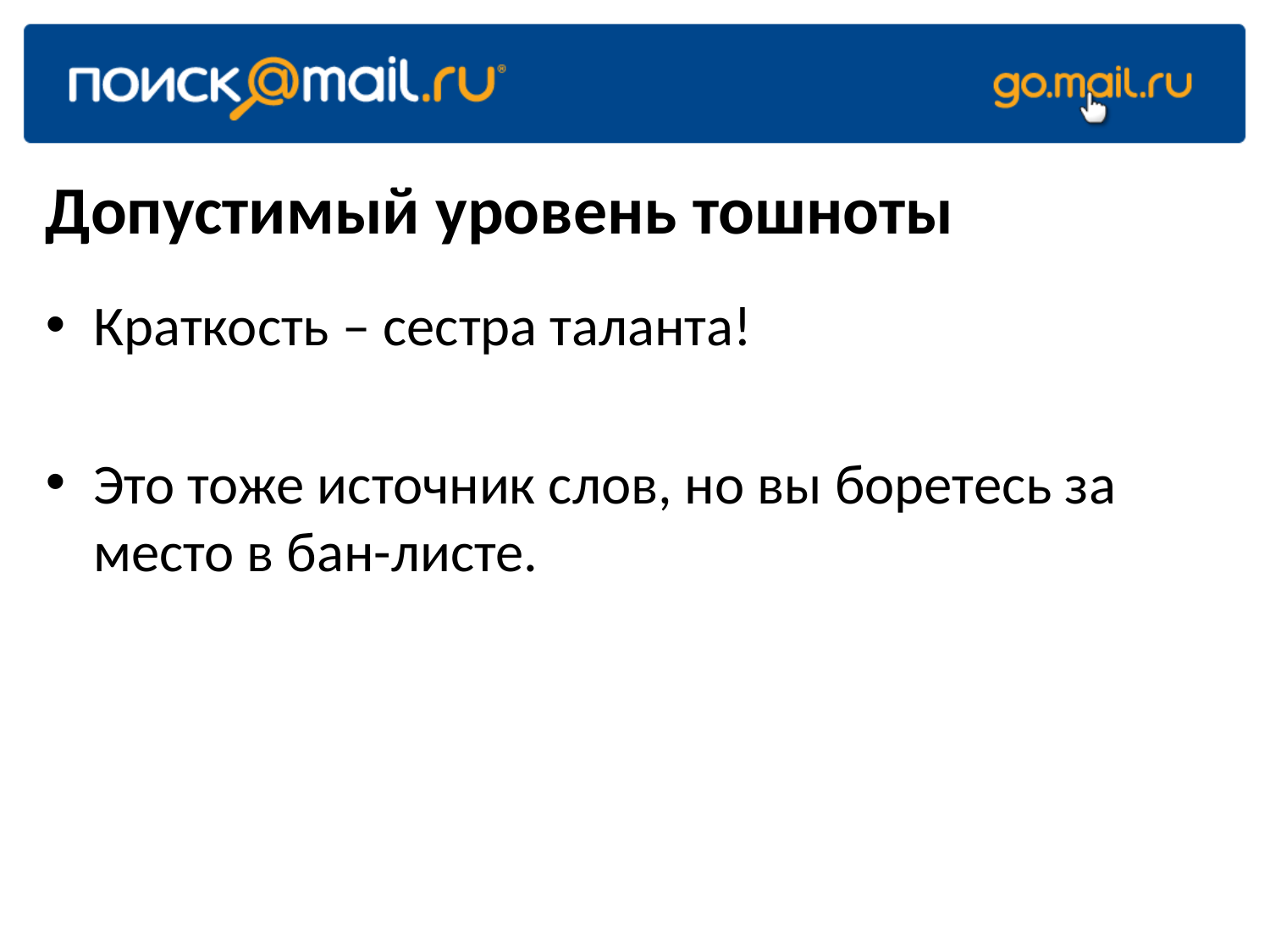

# Допустимый уровень тошноты
Краткость – сестра таланта!

Это тоже источник слов, но вы боретесь за место в бан-листе.